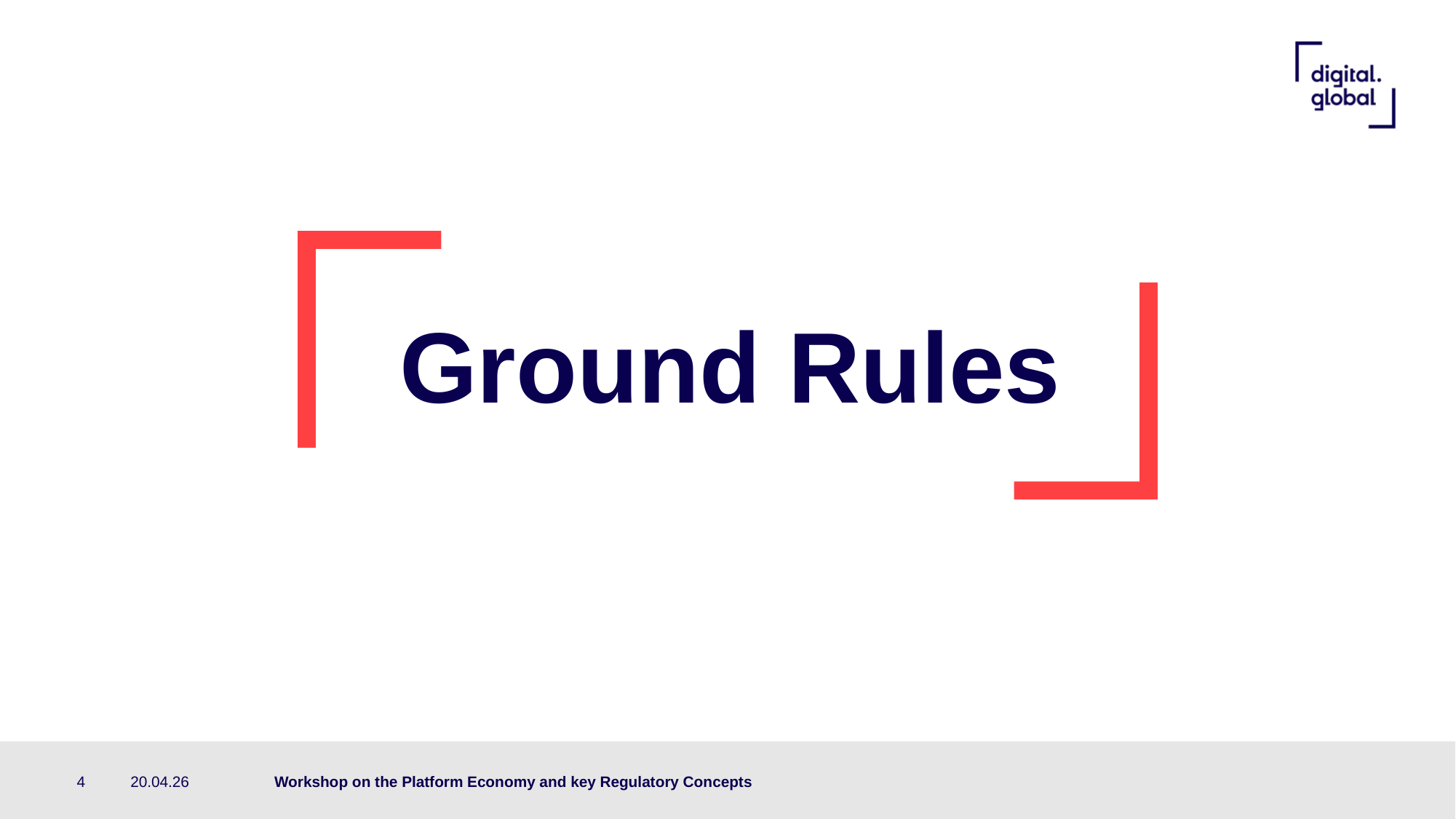

Ground Rules
4
20.04.26
Workshop on the Platform Economy and key Regulatory Concepts